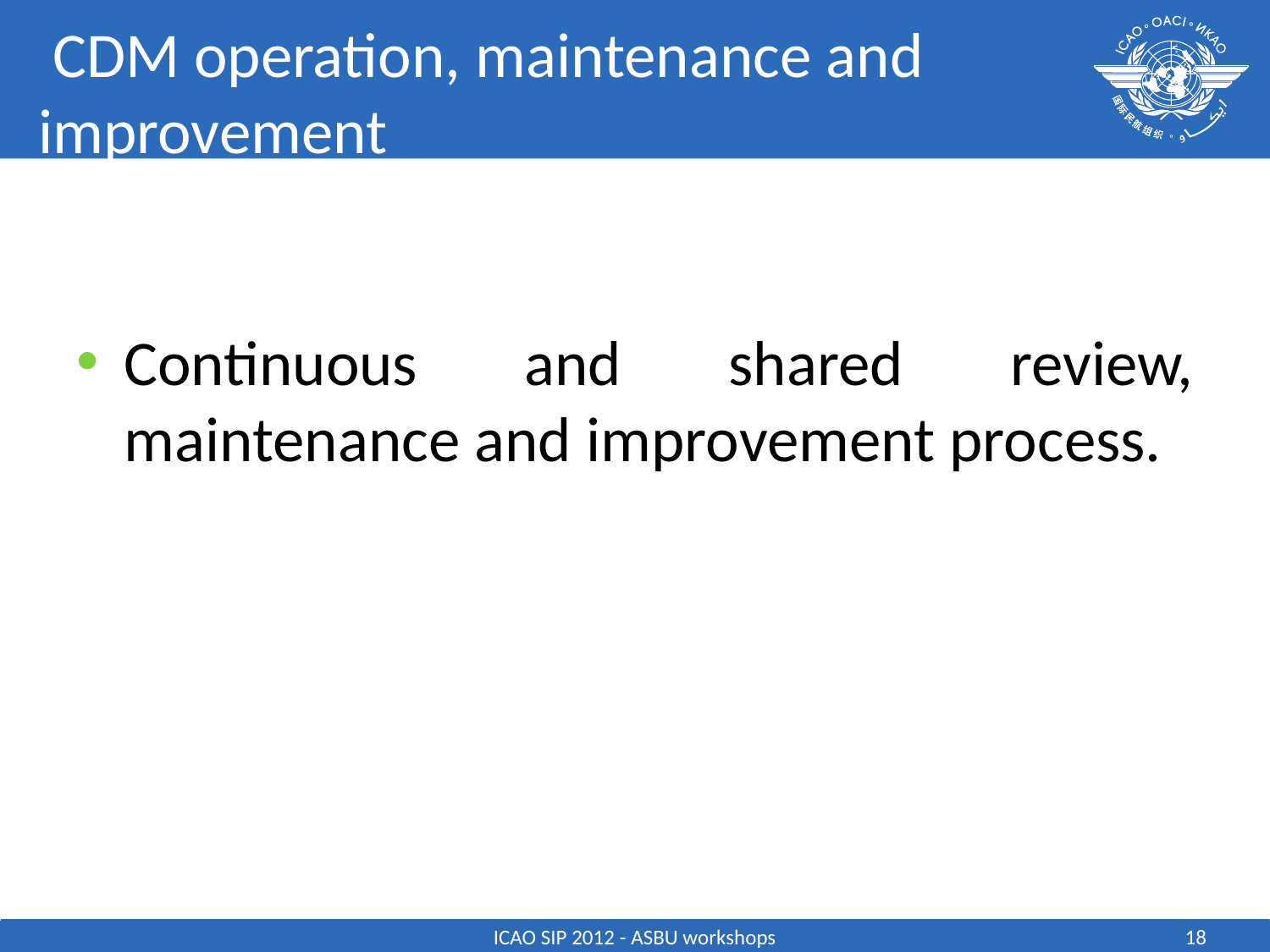

# CDM operation, maintenance and improvement
Continuous and shared review, maintenance and improvement process.
ICAO SIP 2012 - ASBU workshops
18